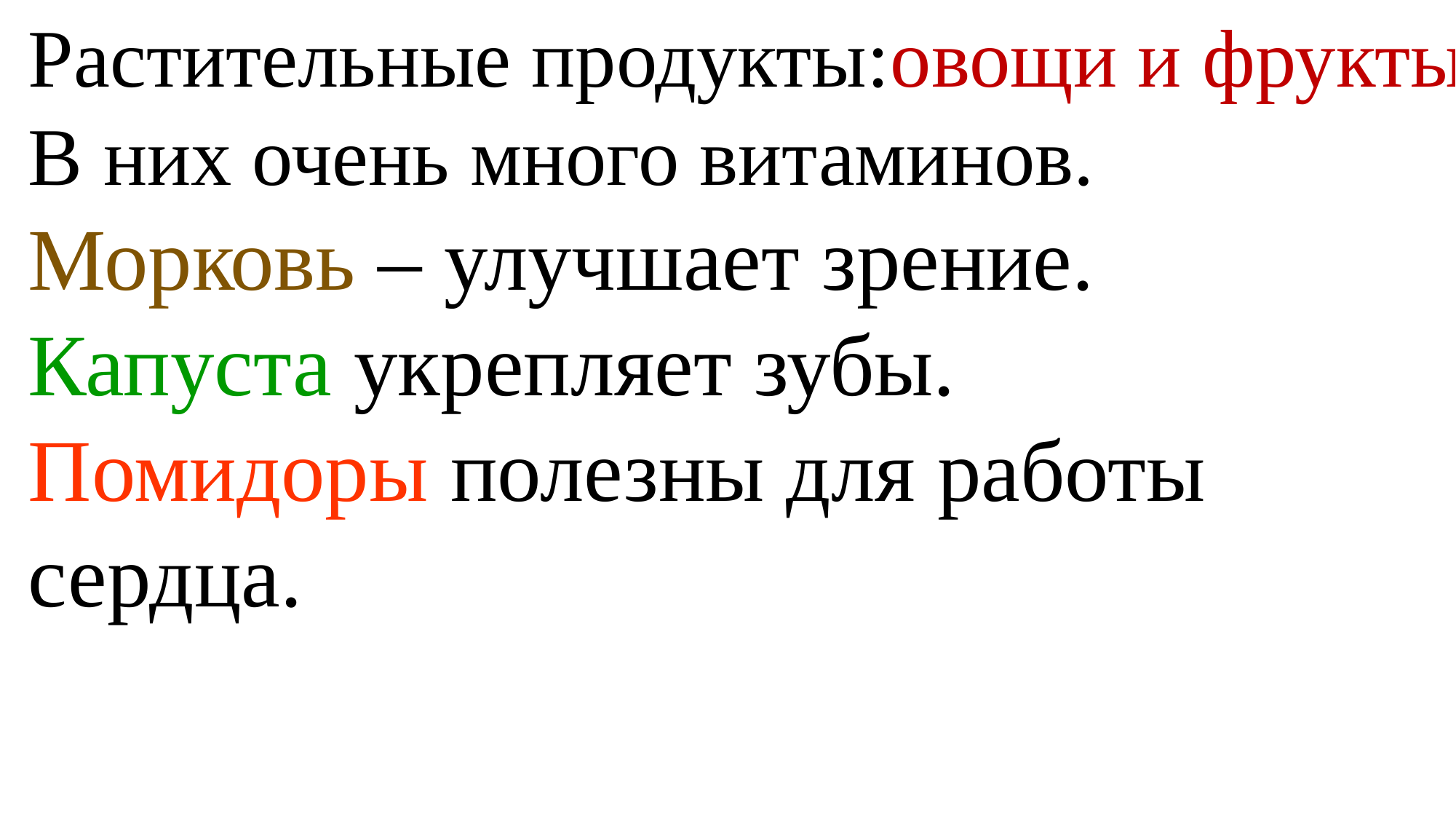

Растительные продукты:овощи и фрукты.
В них очень много витаминов.
Морковь – улучшает зрение.
Капуста укрепляет зубы.
Помидоры полезны для работы
сердца.